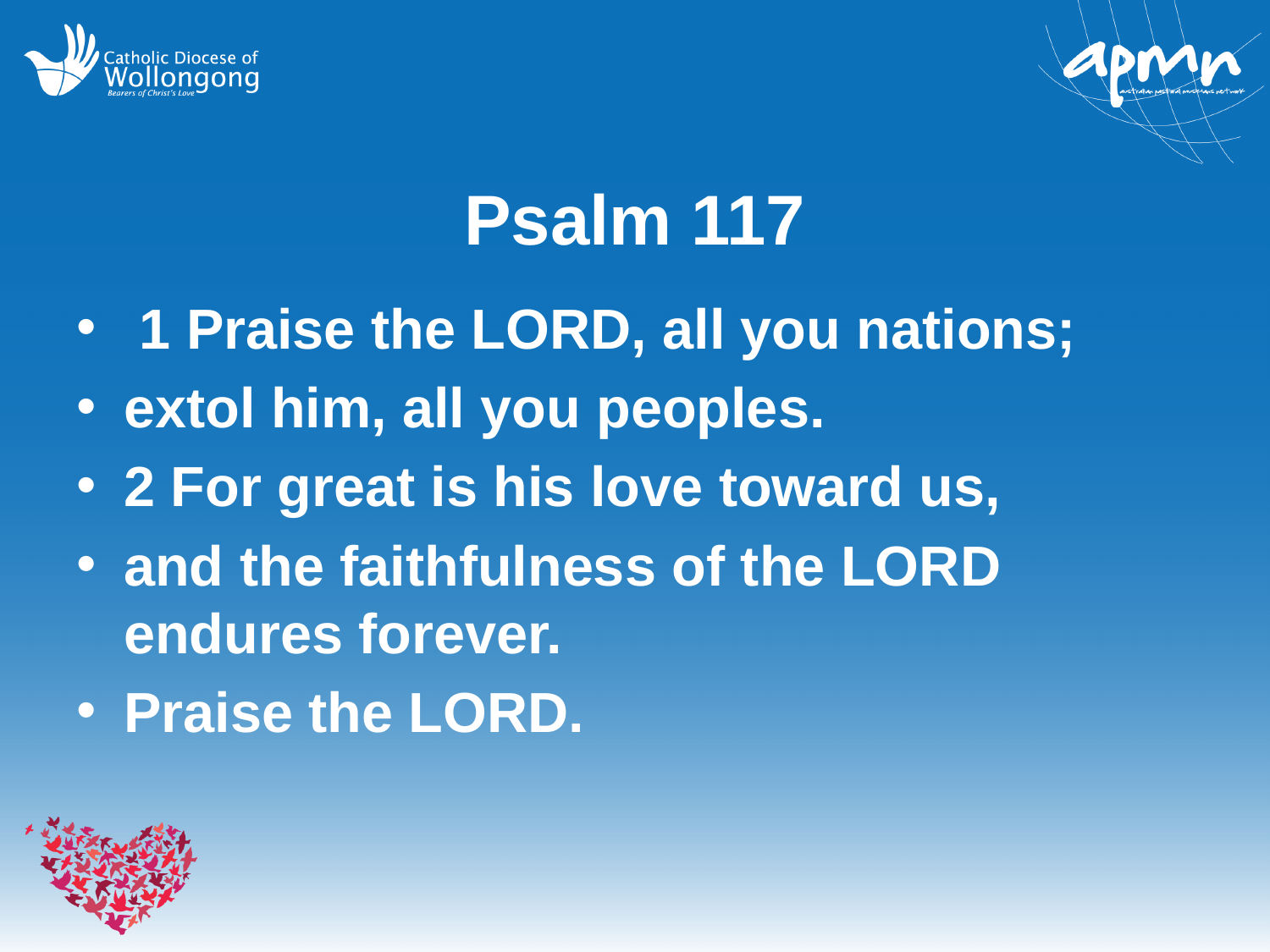

# Psalm 117
 1 Praise the LORD, all you nations;
extol him, all you peoples.
2 For great is his love toward us,
and the faithfulness of the LORD endures forever.
Praise the LORD.